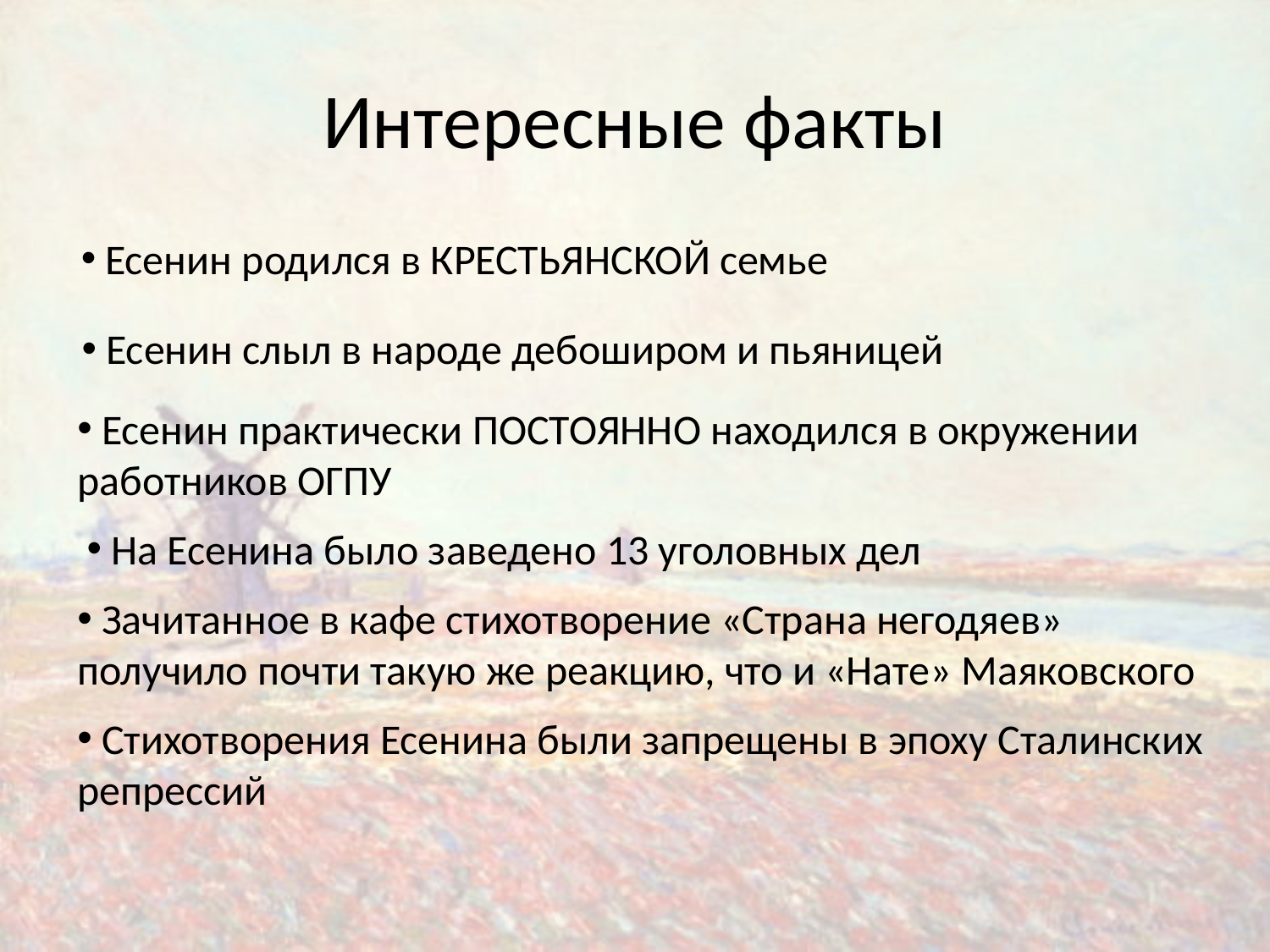

# Интересные факты
 Есенин родился в КРЕСТЬЯНСКОЙ семье
 Есенин слыл в народе дебоширом и пьяницей
 Есенин практически ПОСТОЯННО находился в окружении работников ОГПУ
 На Есенина было заведено 13 уголовных дел
 Зачитанное в кафе стихотворение «Страна негодяев» получило почти такую же реакцию, что и «Нате» Маяковского
 Стихотворения Есенина были запрещены в эпоху Сталинских репрессий